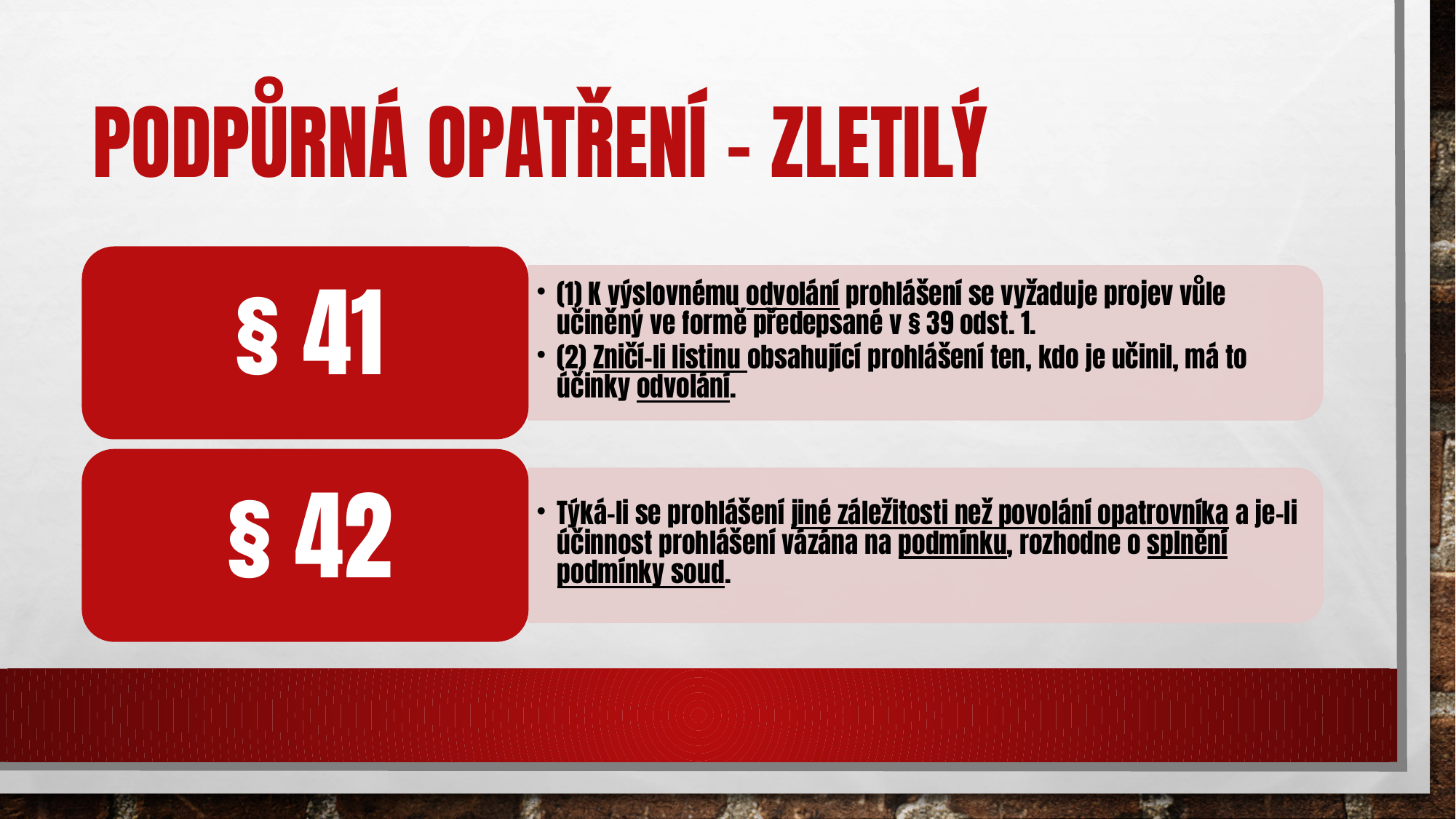

# PODPŮRNÁ OPATŘENÍ - ZLETILÝ
(1) K výslovnému odvolání prohlášení se vyžaduje projev vůle učiněný ve formě předepsané v § 39 odst. 1.
(2) Zničí-li listinu obsahující prohlášení ten, kdo je učinil, má to účinky odvolání.
§ 41
Týká-li se prohlášení jiné záležitosti než povolání opatrovníka a je-li účinnost prohlášení vázána na podmínku, rozhodne o splnění podmínky soud.
§ 42